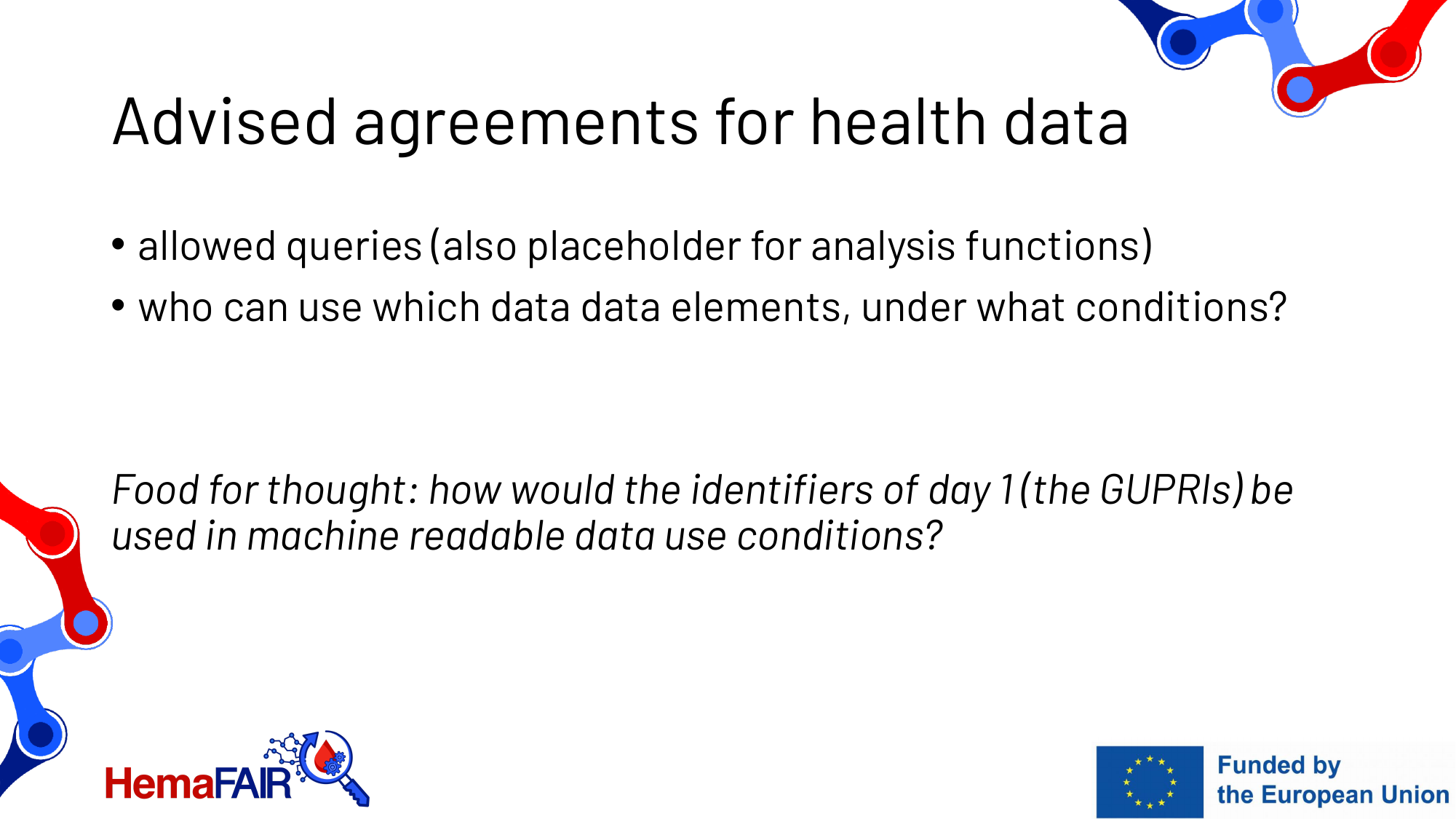

# Advised agreements for health data
allowed queries (also placeholder for analysis functions)
who can use which data data elements, under what conditions?

Food for thought: how would the identifiers of day 1 (the GUPRIs) be used in machine readable data use conditions?